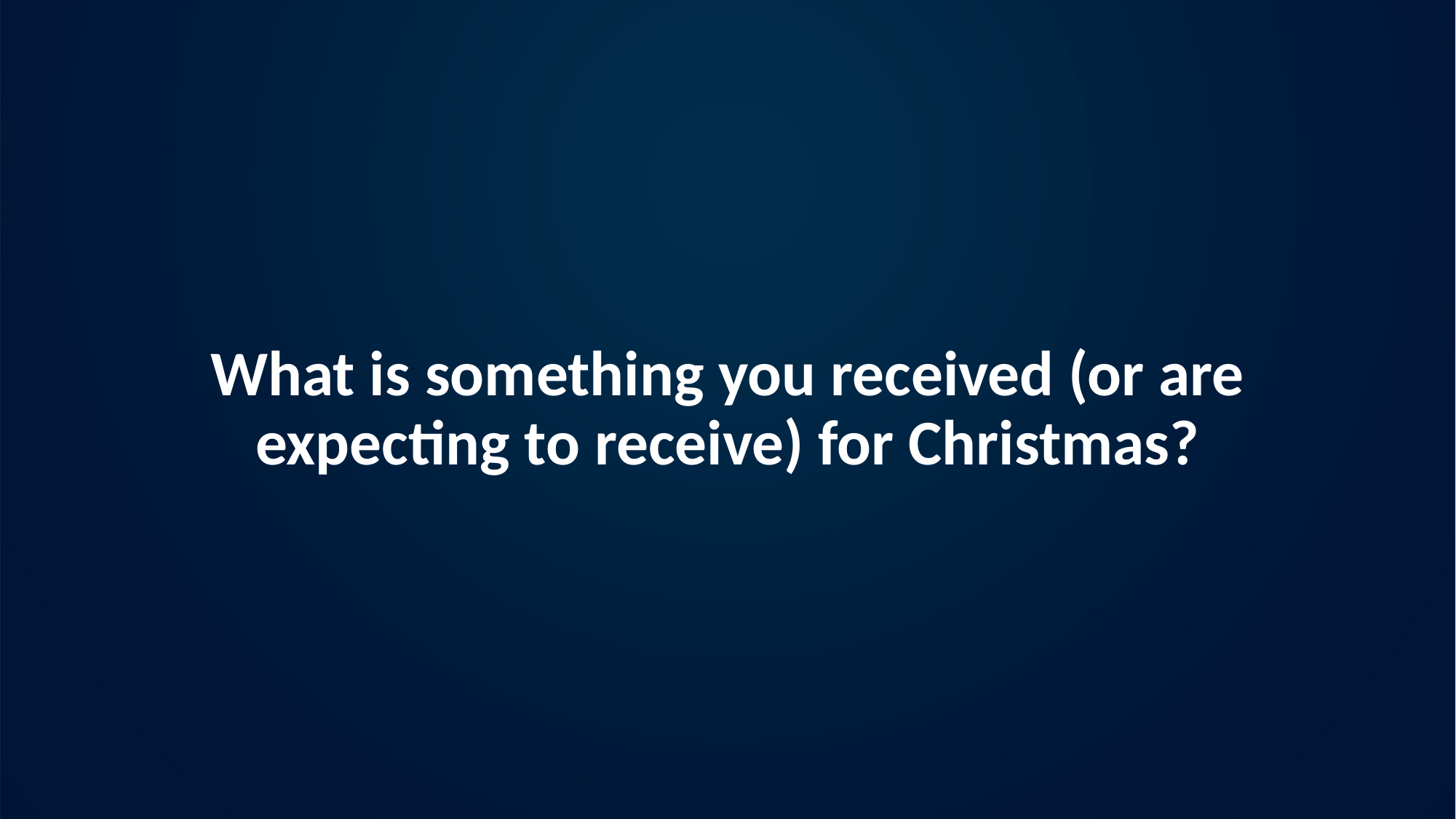

# What is something you received (or are expecting to receive) for Christmas?